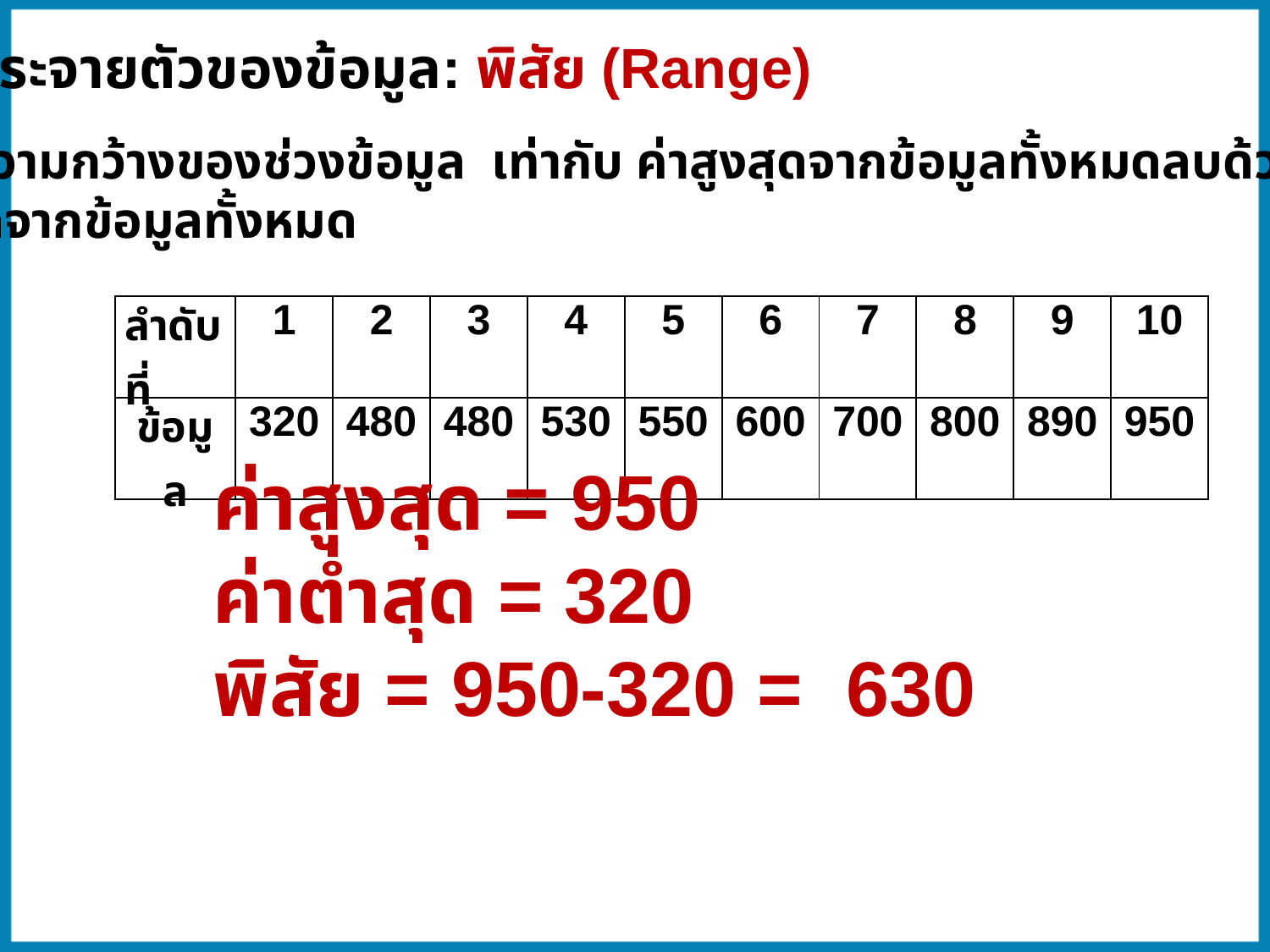

การกระจายตัวของข้อมูล: พิสัย (Range)
ได้แก่ ความกว้างของช่วงข้อมูล  เท่ากับ ค่าสูงสุดจากข้อมูลทั้งหมดลบด้วย
ค่าต่ำสุดจากข้อมูลทั้งหมด
| ลำดับที่ | 1 | 2 | 3 | 4 | 5 | 6 | 7 | 8 | 9 | 10 |
| --- | --- | --- | --- | --- | --- | --- | --- | --- | --- | --- |
| ข้อมูล | 320 | 480 | 480 | 530 | 550 | 600 | 700 | 800 | 890 | 950 |
ค่าสูงสุด = 950
ค่าต่ำสุด = 320
พิสัย = 950-320 =  630